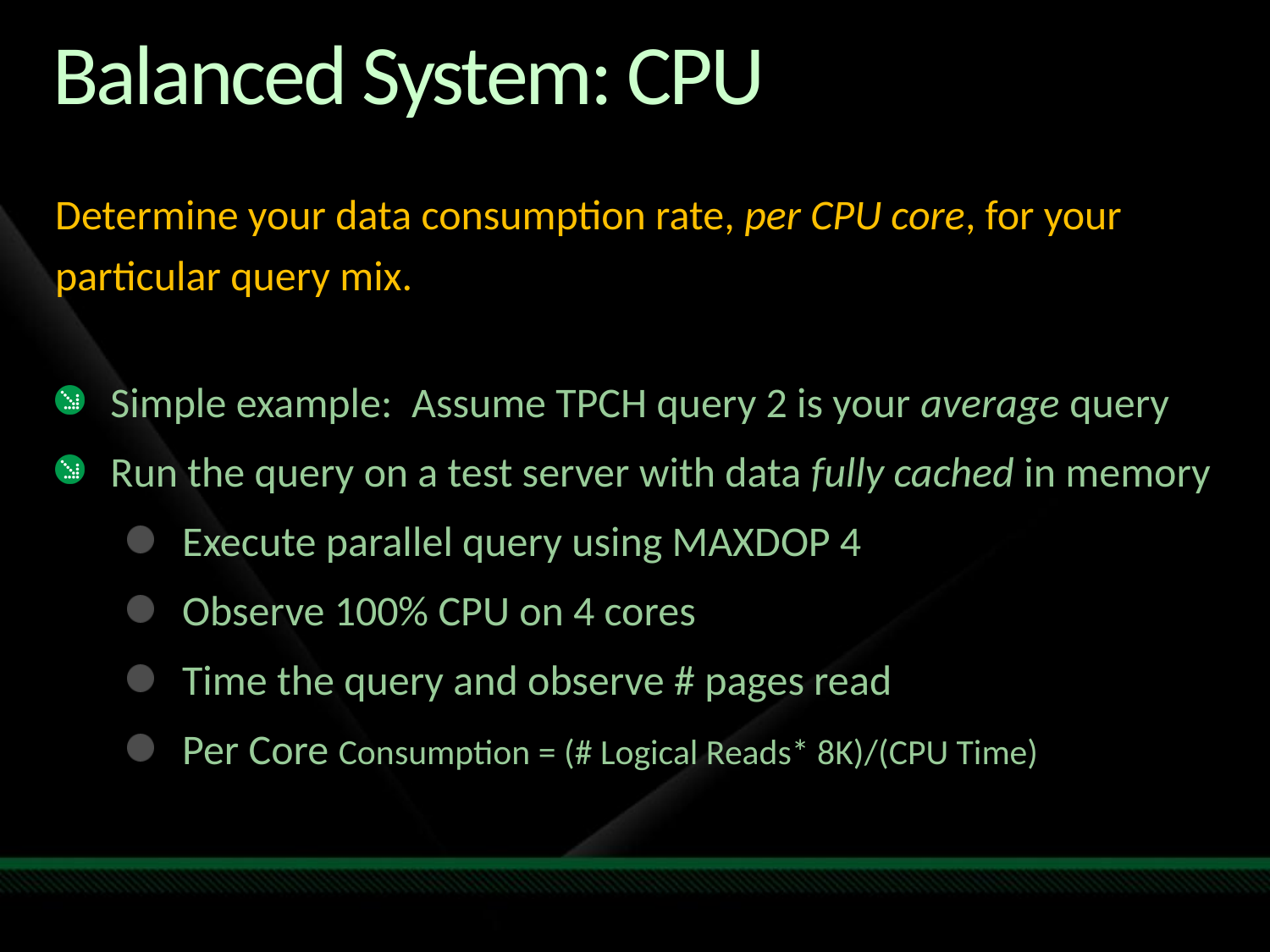

# Balanced System: CPU
Determine your data consumption rate, per CPU core, for your particular query mix.

Simple example:  Assume TPCH query 2 is your average query
Run the query on a test server with data fully cached in memory
Execute parallel query using MAXDOP 4
Observe 100% CPU on 4 cores
Time the query and observe # pages read
Per Core Consumption = (# Logical Reads* 8K)/(CPU Time)